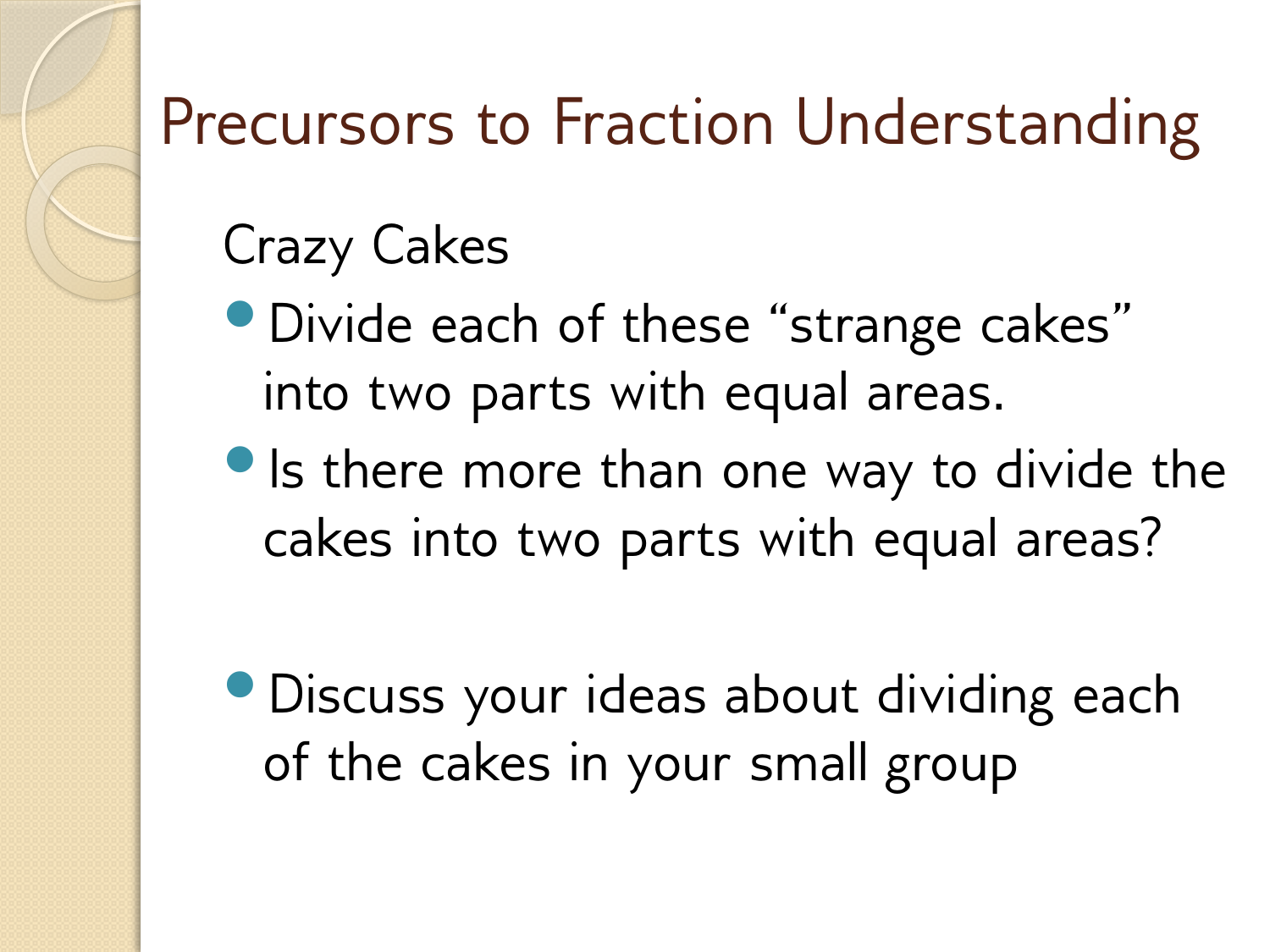

# Precursors to Fraction Understanding
Crazy Cakes
Divide each of these “strange cakes” into two parts with equal areas.
Is there more than one way to divide the cakes into two parts with equal areas?

Discuss your ideas about dividing each of the cakes in your small group